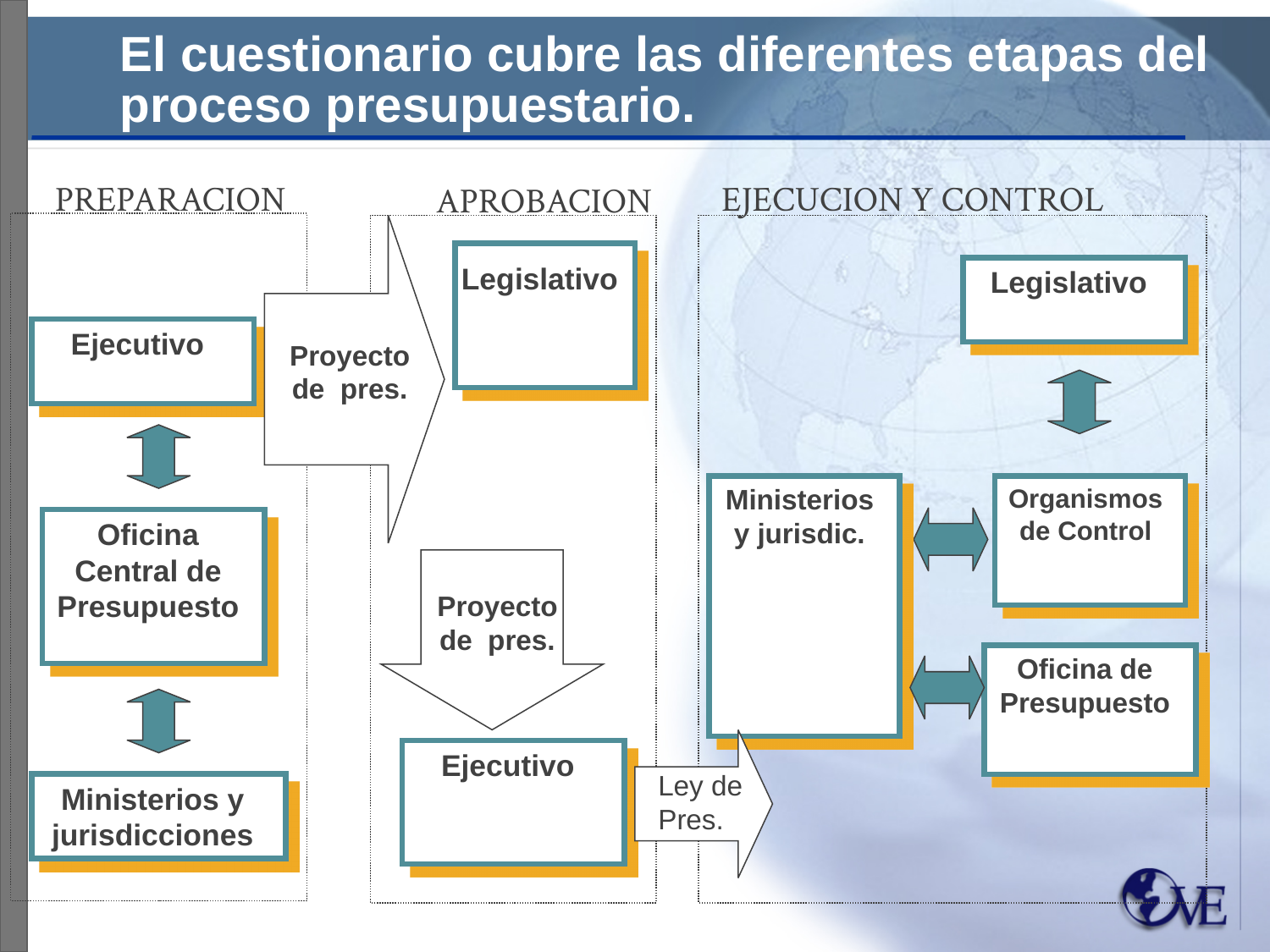

El cuestionario cubre las diferentes etapas del proceso presupuestario.

PREPARACION

Ejecutivo

Oficina Central de Presupuesto

Ministerios y jurisdicciones
EJECUCION Y CONTROL
APROBACION

Proyecto de  pres.

Legislativo

Legislativo

Ministerios y jurisdic.

Organismos de Control

Proyecto de  pres.

Oficina de Presupuesto

Ley de Pres.

Ejecutivo